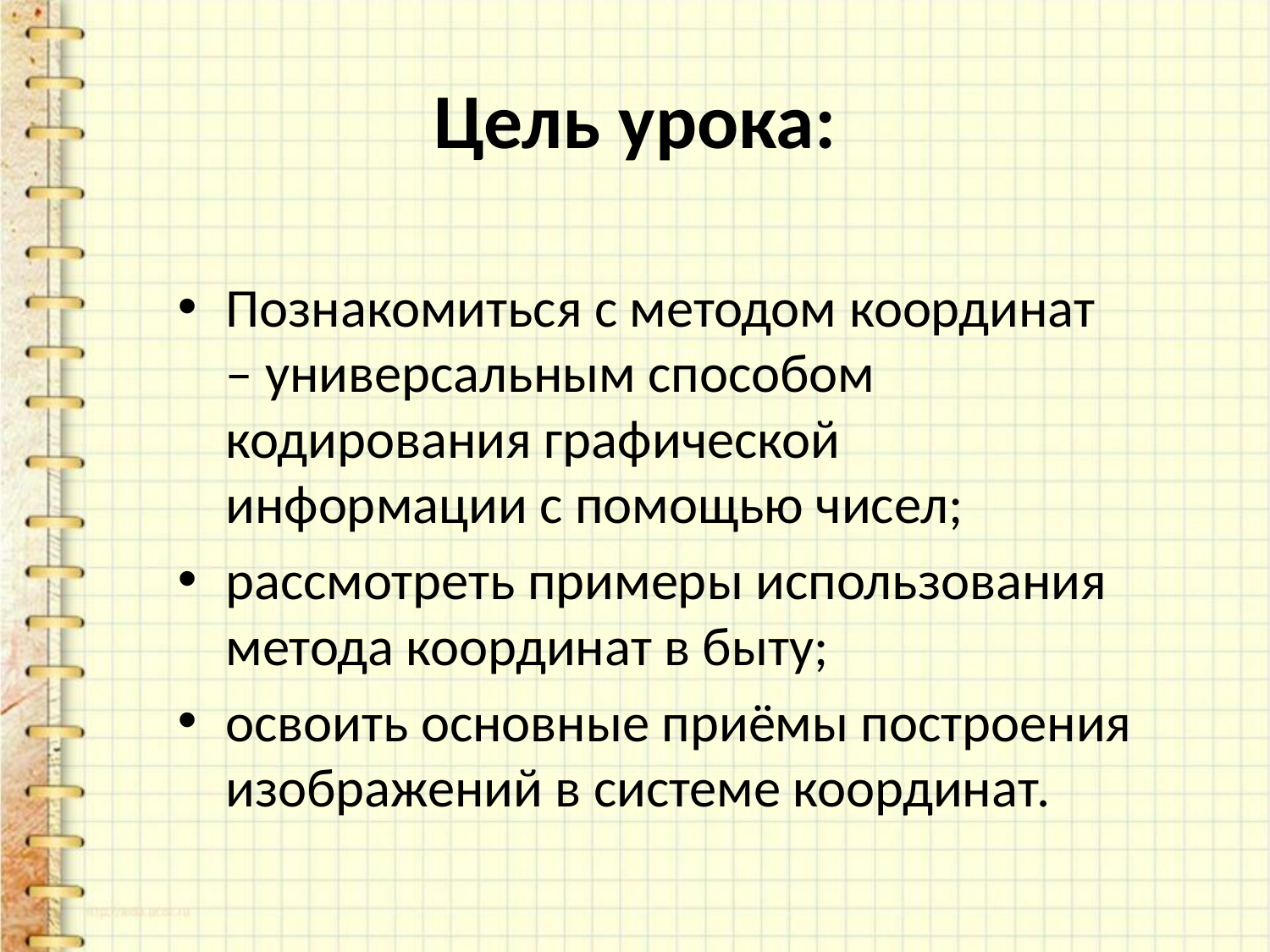

# Цель урока:
Познакомиться с методом координат – универсальным способом кодирования графической информации с помощью чисел;
рассмотреть примеры использования метода координат в быту;
освоить основные приёмы построения изображений в системе координат.